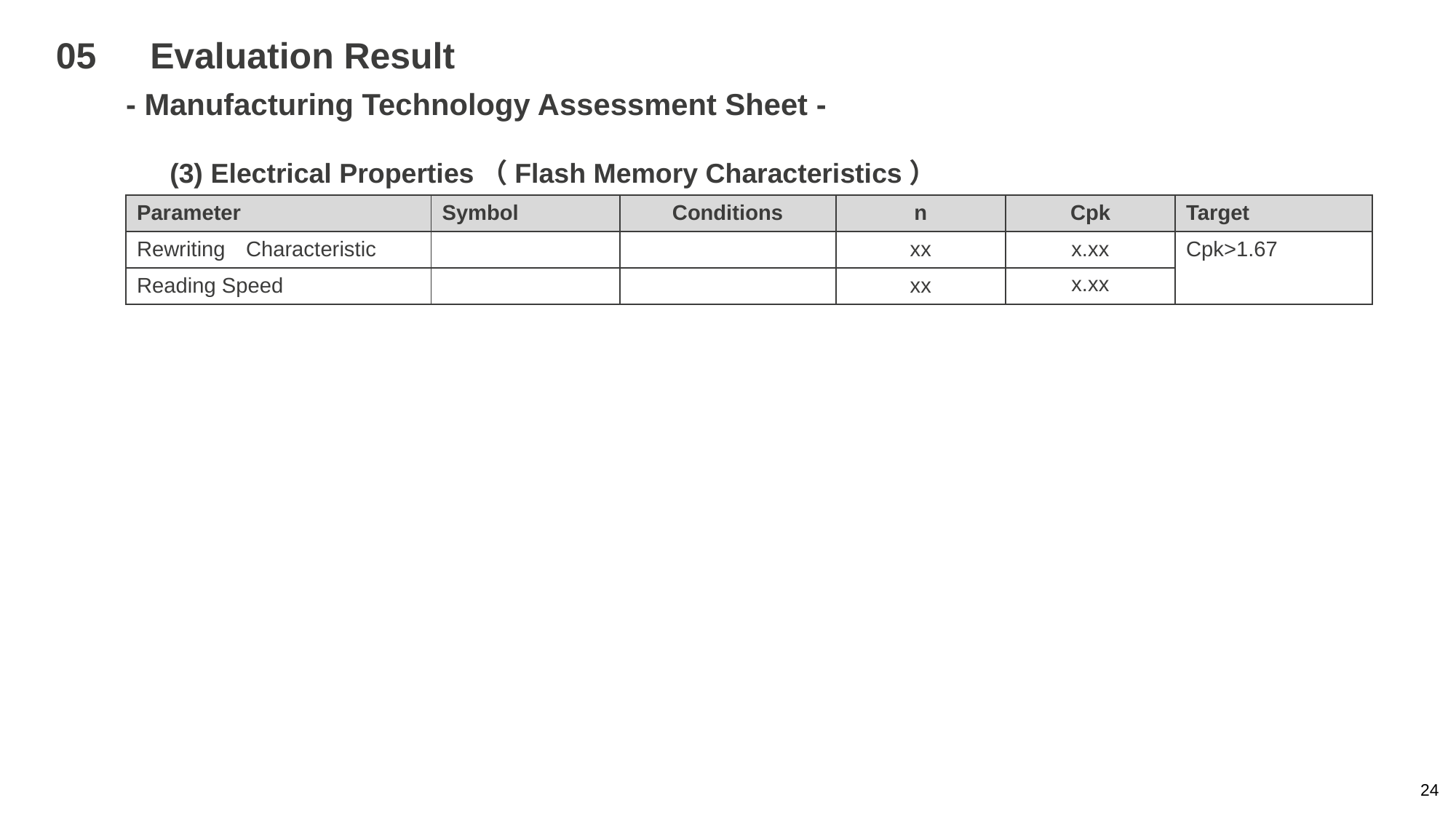

# 05　Evaluation Result
- Manufacturing Technology Assessment Sheet -
(3) Electrical Properties（Flash Memory Characteristics）
| Parameter | Symbol | Conditions | n | Cpk | Target |
| --- | --- | --- | --- | --- | --- |
| Rewriting Characteristic |  |  | xx | x.xx | Cpk>1.67 |
| Reading Speed |  |  | xx | x.xx |  |